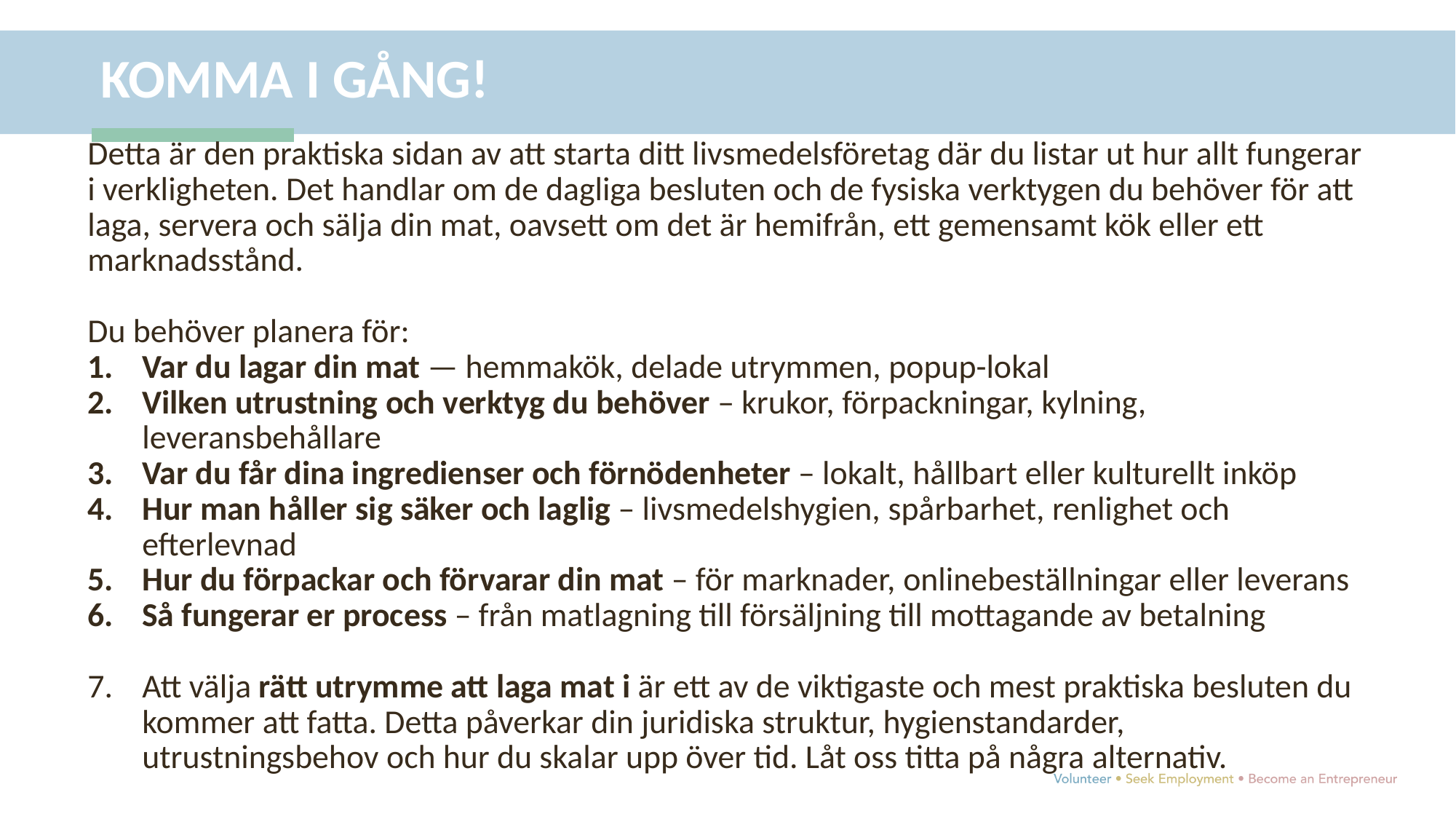

KOMMA I GÅNG!
Detta är den praktiska sidan av att starta ditt livsmedelsföretag där du listar ut hur allt fungerar i verkligheten. Det handlar om de dagliga besluten och de fysiska verktygen du behöver för att laga, servera och sälja din mat, oavsett om det är hemifrån, ett gemensamt kök eller ett marknadsstånd.

Du behöver planera för:
Var du lagar din mat — hemmakök, delade utrymmen, popup-lokal
Vilken utrustning och verktyg du behöver – krukor, förpackningar, kylning, leveransbehållare
Var du får dina ingredienser och förnödenheter – lokalt, hållbart eller kulturellt inköp
Hur man håller sig säker och laglig – livsmedelshygien, spårbarhet, renlighet och efterlevnad
Hur du förpackar och förvarar din mat – för marknader, onlinebeställningar eller leverans
Så fungerar er process – från matlagning till försäljning till mottagande av betalning

Att välja rätt utrymme att laga mat i är ett av de viktigaste och mest praktiska besluten du kommer att fatta. Detta påverkar din juridiska struktur, hygienstandarder, utrustningsbehov och hur du skalar upp över tid. Låt oss titta på några alternativ.